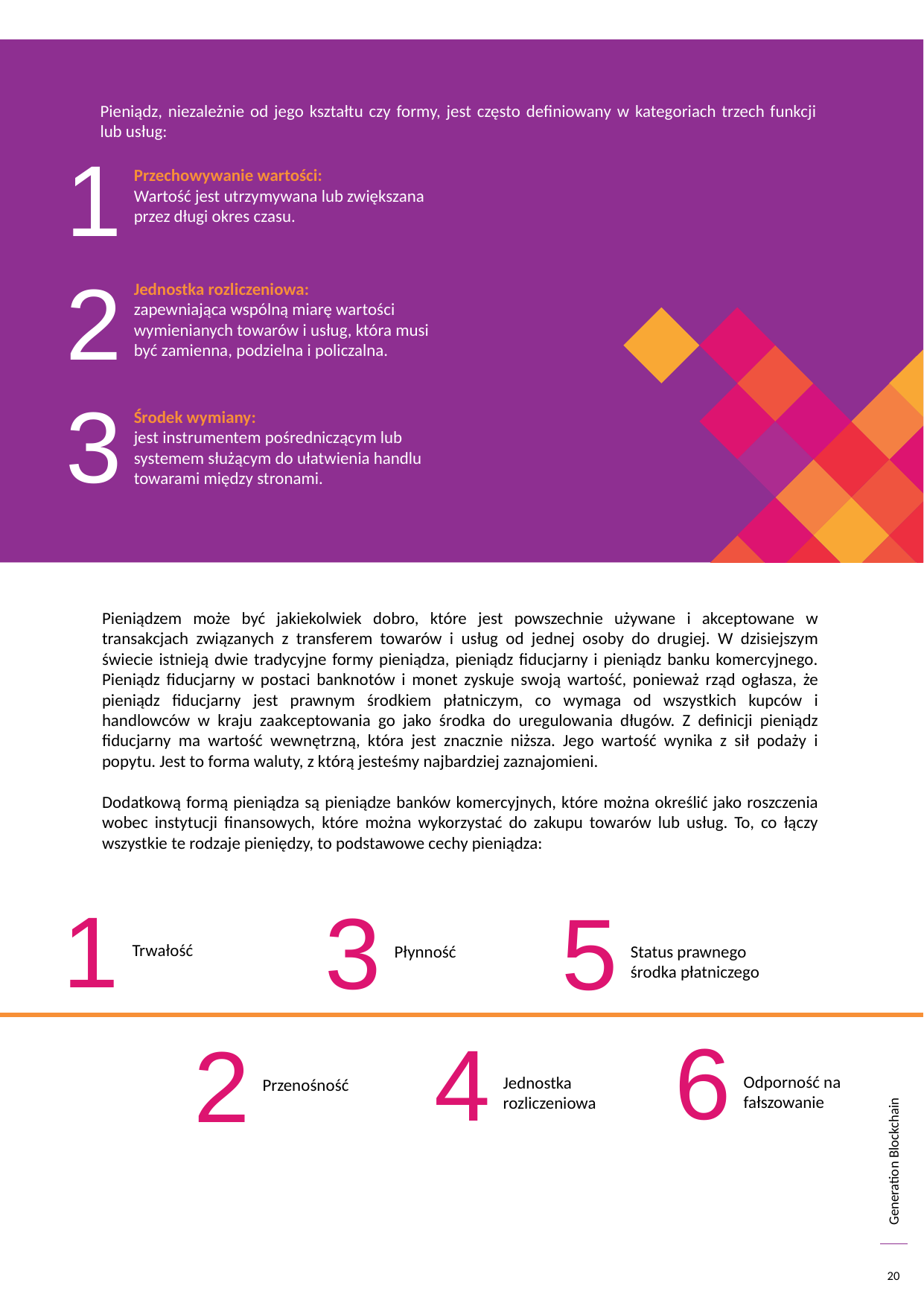

Pieniądz, niezależnie od jego kształtu czy formy, jest często definiowany w kategoriach trzech funkcji lub usług:
1
Przechowywanie wartości:
Wartość jest utrzymywana lub zwiększana przez długi okres czasu.

2
Jednostka rozliczeniowa:
zapewniająca wspólną miarę wartości wymienianych towarów i usług, która musi być zamienna, podzielna i policzalna.

3
Środek wymiany:
jest instrumentem pośredniczącym lub systemem służącym do ułatwienia handlu towarami między stronami.
Pieniądzem może być jakiekolwiek dobro, które jest powszechnie używane i akceptowane w transakcjach związanych z transferem towarów i usług od jednej osoby do drugiej. W dzisiejszym świecie istnieją dwie tradycyjne formy pieniądza, pieniądz fiducjarny i pieniądz banku komercyjnego. Pieniądz fiducjarny w postaci banknotów i monet zyskuje swoją wartość, ponieważ rząd ogłasza, że pieniądz fiducjarny jest prawnym środkiem płatniczym, co wymaga od wszystkich kupców i handlowców w kraju zaakceptowania go jako środka do uregulowania długów. Z definicji pieniądz fiducjarny ma wartość wewnętrzną, która jest znacznie niższa. Jego wartość wynika z sił podaży i popytu. Jest to forma waluty, z którą jesteśmy najbardziej zaznajomieni.

Dodatkową formą pieniądza są pieniądze banków komercyjnych, które można określić jako roszczenia wobec instytucji finansowych, które można wykorzystać do zakupu towarów lub usług. To, co łączy wszystkie te rodzaje pieniędzy, to podstawowe cechy pieniądza:

1
3
5
Trwałość
Płynność
Status prawnego środka płatniczego
6
4
2
Odporność na fałszowanie
Jednostka rozliczeniowa
Przenośność
20